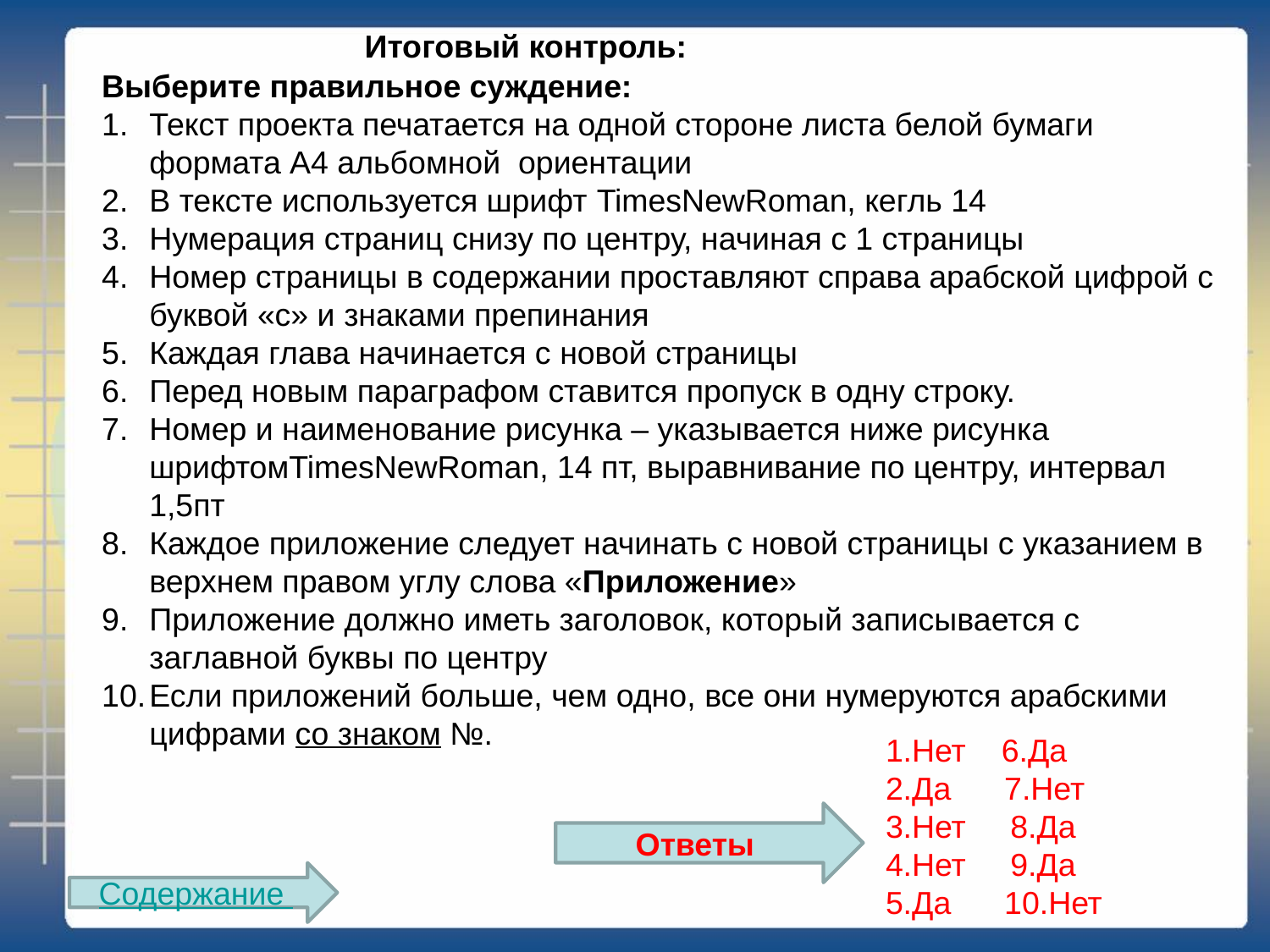

Итоговый контроль:

Выберите правильное суждение:
Текст проекта печатается на одной стороне листа белой бумаги формата А4 альбомной  ориентации
В тексте используется шрифт TimesNewRoman, кегль 14
Нумерация страниц снизу по центру, начиная с 1 страницы
Номер страницы в содержании проставляют справа арабской цифрой с буквой «с» и знаками препинания
Каждая глава начинается с новой страницы
Перед новым параграфом ставится пропуск в одну строку.
Номер и наименование рисунка – указывается ниже рисунка шрифтомTimesNewRoman, 14 пт, выравнивание по центру, интервал 1,5пт
Каждое приложение следует начинать с новой страницы с указанием в верхнем правом углу слова «Приложение»
Приложение должно иметь заголовок, который записывается с заглавной буквы по центру
Если приложений больше, чем одно, все они нумеруются арабскими цифрами со знаком №.

1.Нет    6.Да
2.Да      7.Нет
3.Нет     8.Да
4.Нет     9.Да
5.Да      10.Нет
Ответы
Содержание